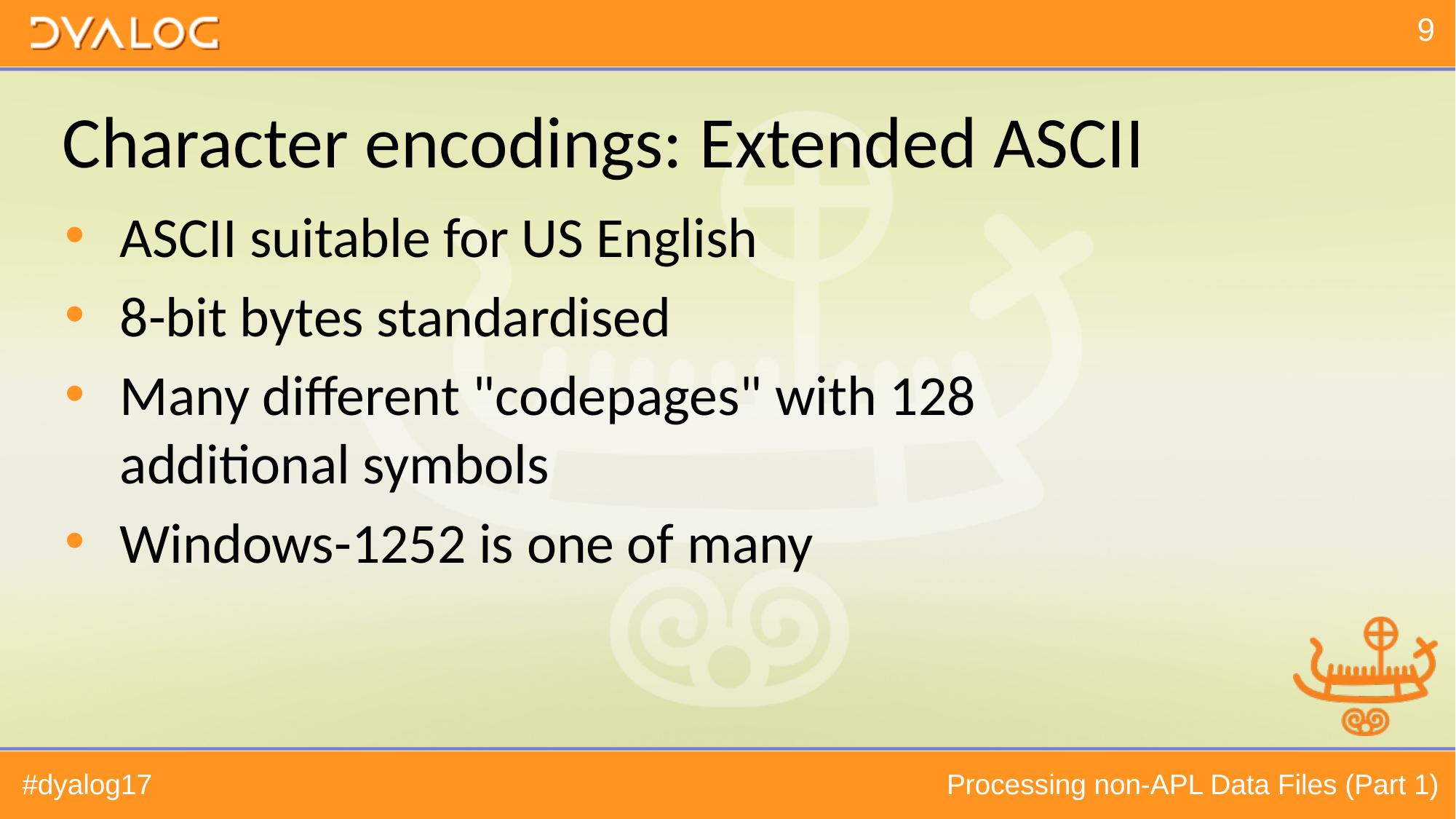

# Character encodings: Extended ASCII

ASCII suitable for US English
8-bit bytes standardised
Many different "codepages" with 128 additional symbols
Windows-1252 is one of many